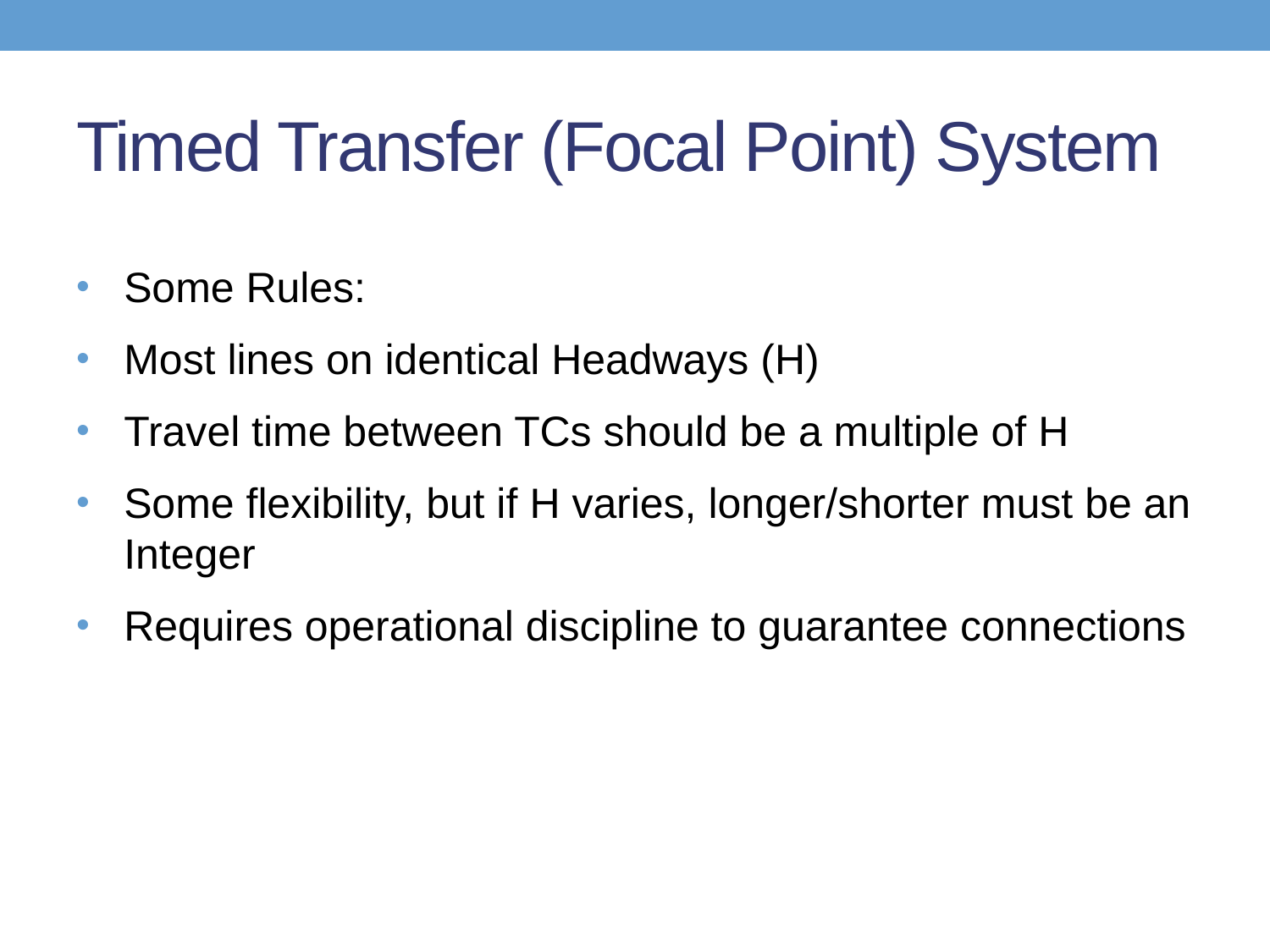

# Timed Transfer (Focal Point) System
Some Rules:
Most lines on identical Headways (H)
Travel time between TCs should be a multiple of H
Some flexibility, but if H varies, longer/shorter must be an Integer
Requires operational discipline to guarantee connections